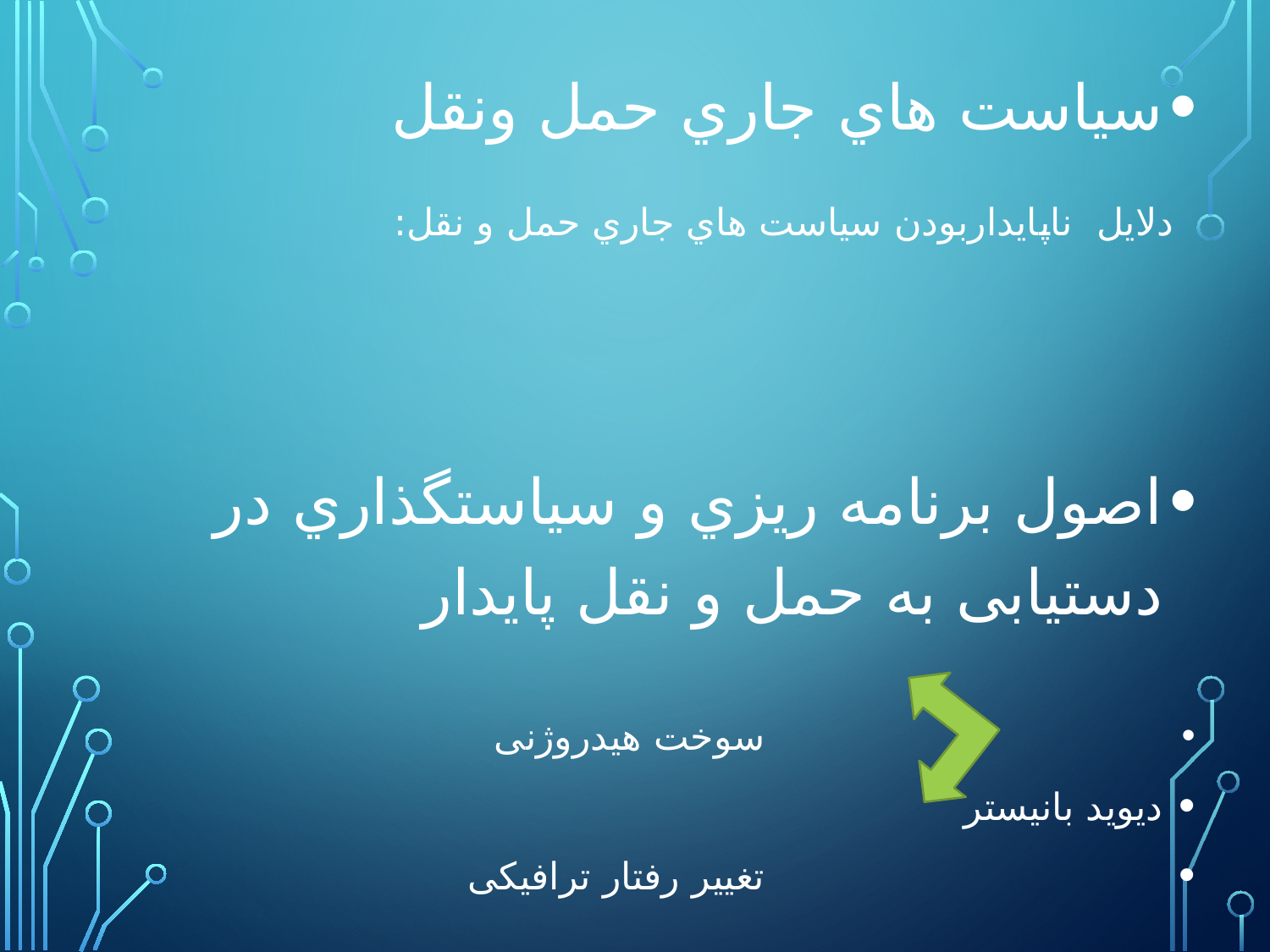

سیاست هاي جاري حمل ونقل
 دلایل  ناپایداربودن سیاست هاي جاري حمل و نقل:

اصول برنامه ریزي و سیاستگذاري در دستیابی به حمل و نقل پایدار

                                        سوخت هیدروژنی
دیوید بانیستر
                                 تغییر رفتار ترافیکی